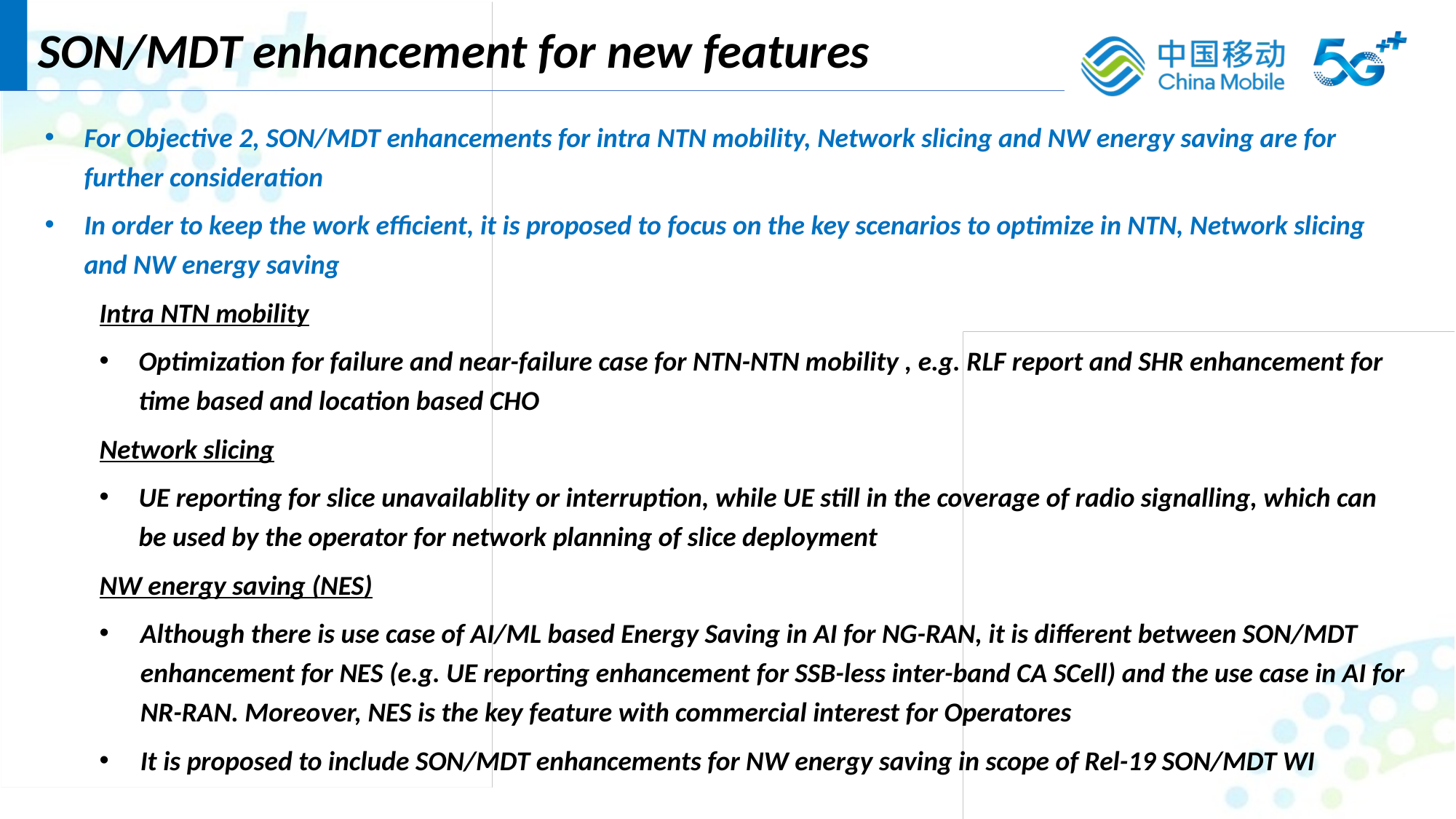

SON/MDT enhancement for new features
For Objective 2, SON/MDT enhancements for intra NTN mobility, Network slicing and NW energy saving are for further consideration
In order to keep the work efficient, it is proposed to focus on the key scenarios to optimize in NTN, Network slicing and NW energy saving
Intra NTN mobility
Optimization for failure and near-failure case for NTN-NTN mobility , e.g. RLF report and SHR enhancement for time based and location based CHO
Network slicing
UE reporting for slice unavailablity or interruption, while UE still in the coverage of radio signalling, which can be used by the operator for network planning of slice deployment
NW energy saving (NES)
Although there is use case of AI/ML based Energy Saving in AI for NG-RAN, it is different between SON/MDT enhancement for NES (e.g. UE reporting enhancement for SSB-less inter-band CA SCell) and the use case in AI for NR-RAN. Moreover, NES is the key feature with commercial interest for Operatores
It is proposed to include SON/MDT enhancements for NW energy saving in scope of Rel-19 SON/MDT WI